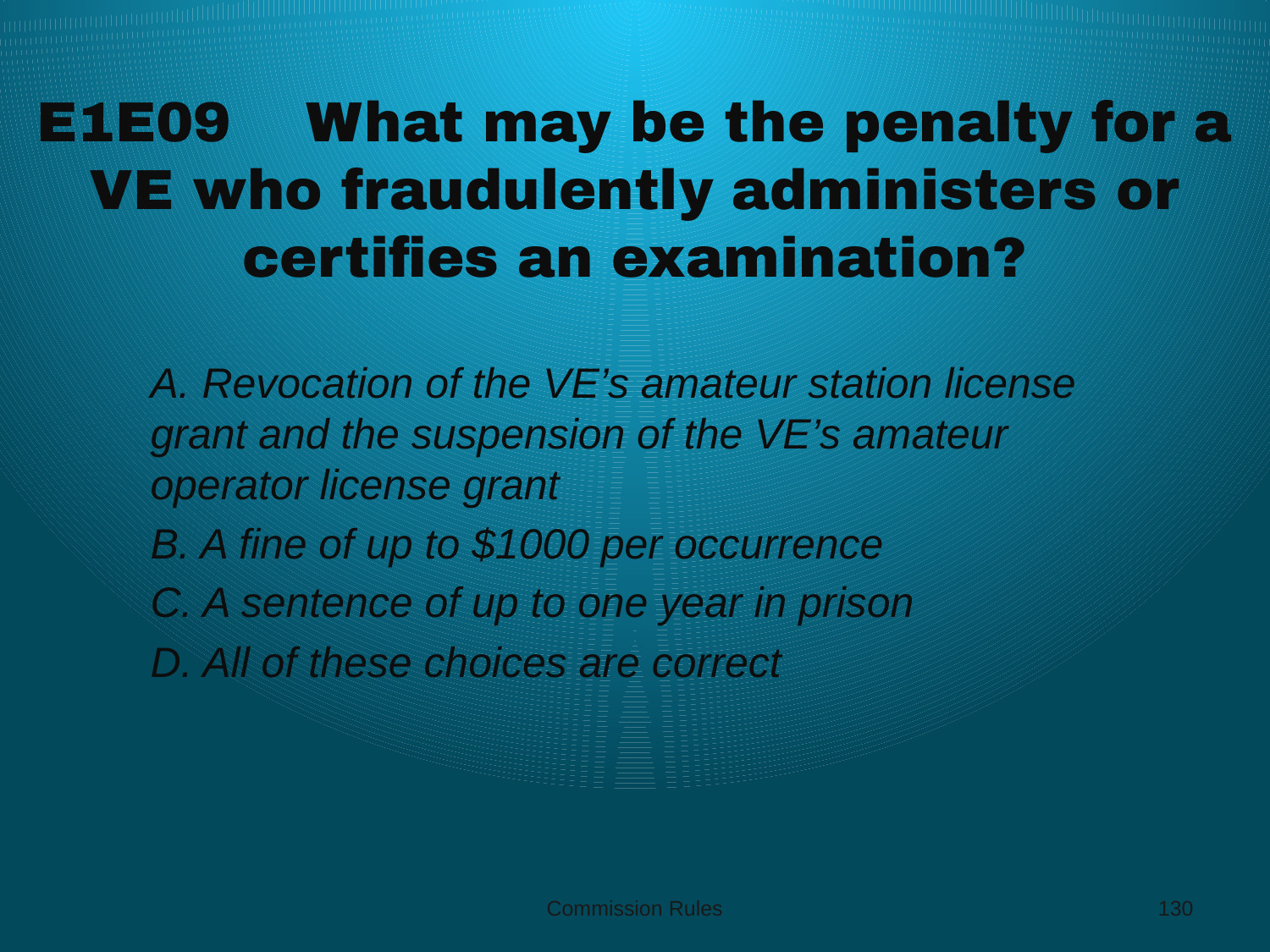

# E1E09    What may be the penalty for a VE who fraudulently administers or certifies an examination?
A. Revocation of the VE’s amateur station license grant and the suspension of the VE’s amateur operator license grant
B. A fine of up to $1000 per occurrence
C. A sentence of up to one year in prison
D. All of these choices are correct
Commission Rules
130